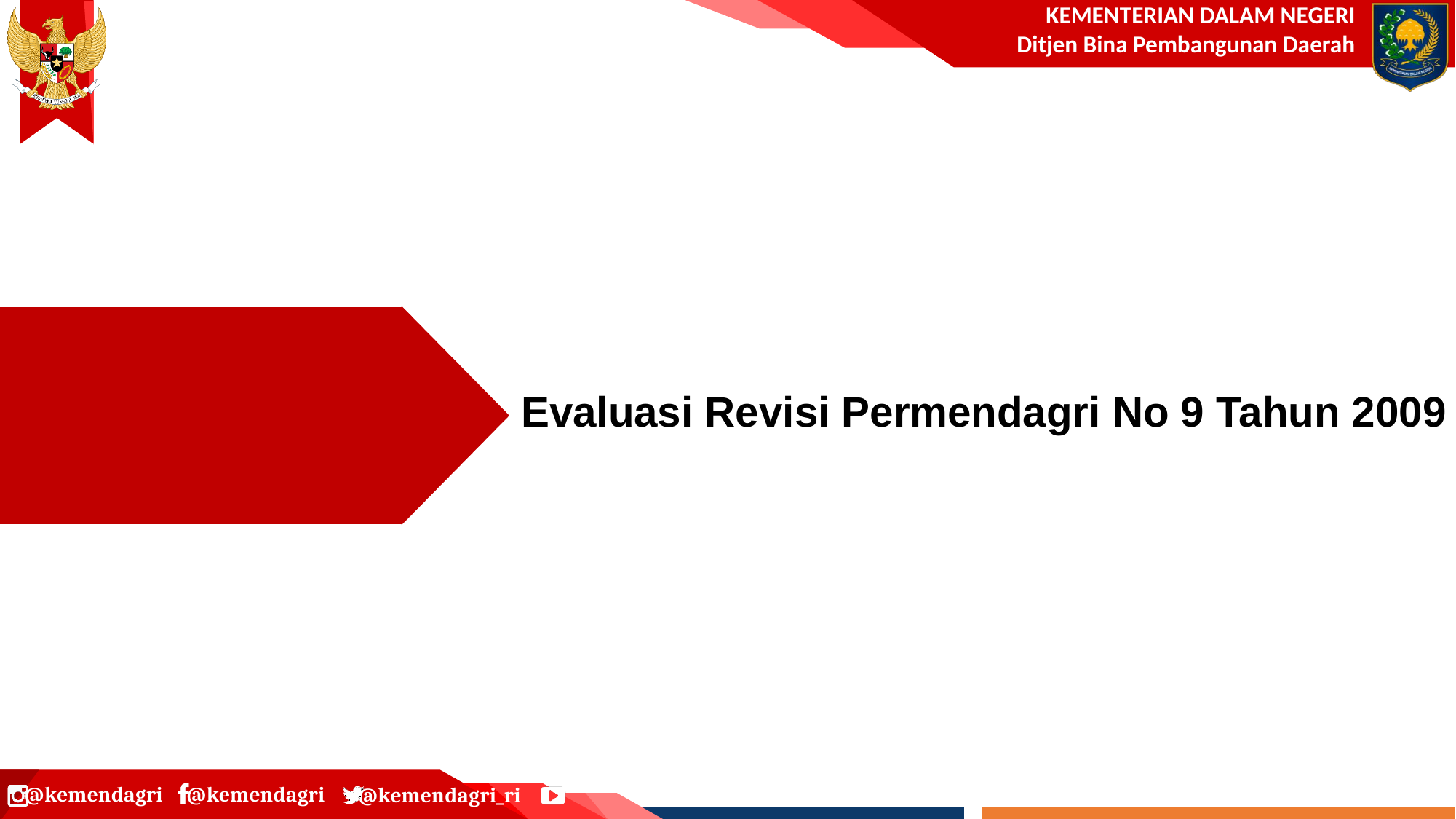

Evaluasi Revisi Permendagri No 9 Tahun 2009